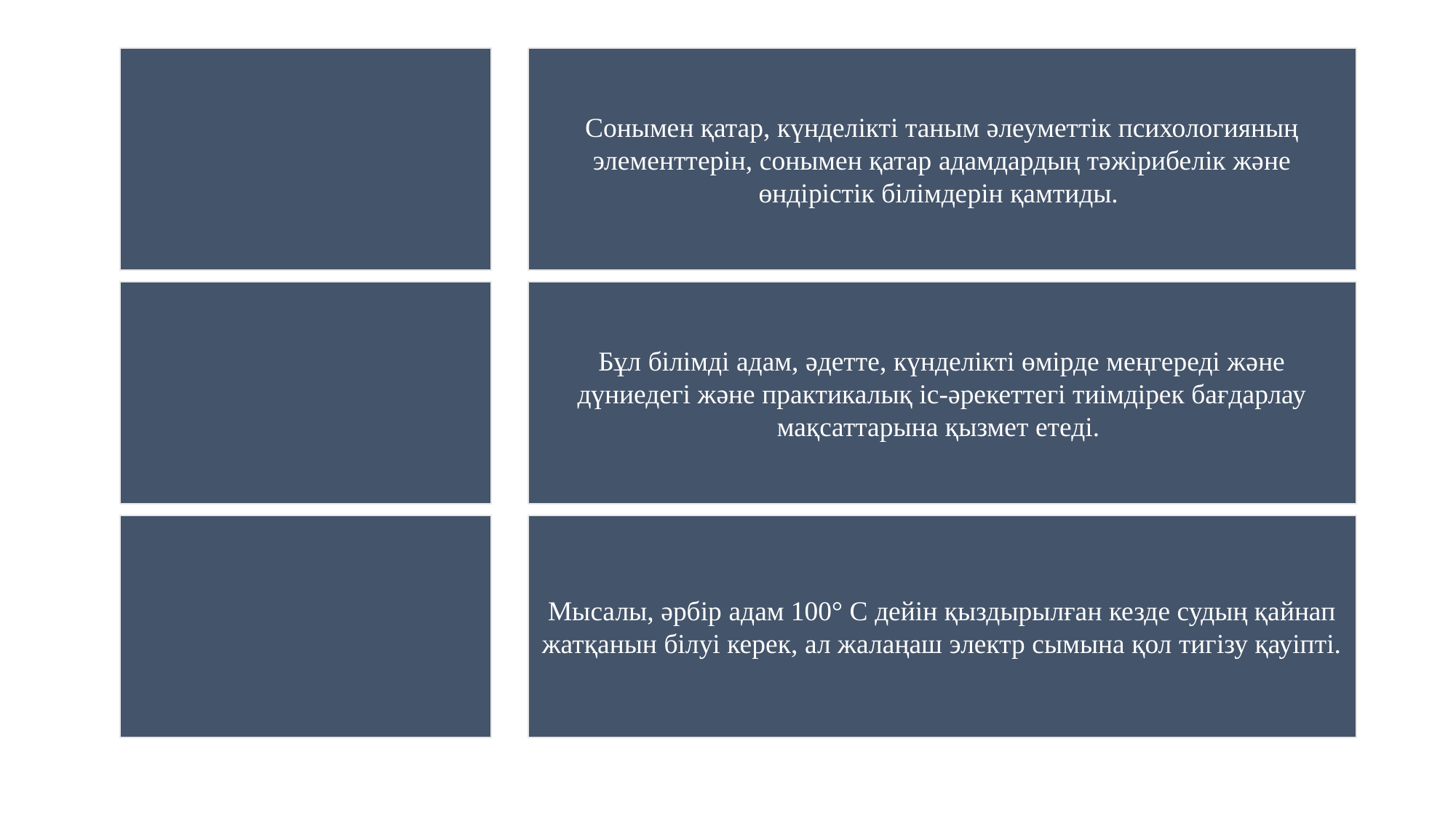

Сонымен қатар, күнделікті таным әлеуметтік психологияның элементтерін, сонымен қатар адамдардың тәжірибелік және өндірістік білімдерін қамтиды.
Бұл білімді адам, әдетте, күнделікті өмірде меңгереді және дүниедегі және практикалық іс-әрекеттегі тиімдірек бағдарлау мақсаттарына қызмет етеді.
Мысалы, әрбір адам 100° C дейін қыздырылған кезде судың қайнап жатқанын білуі керек, ал жалаңаш электр сымына қол тигізу қауіпті.